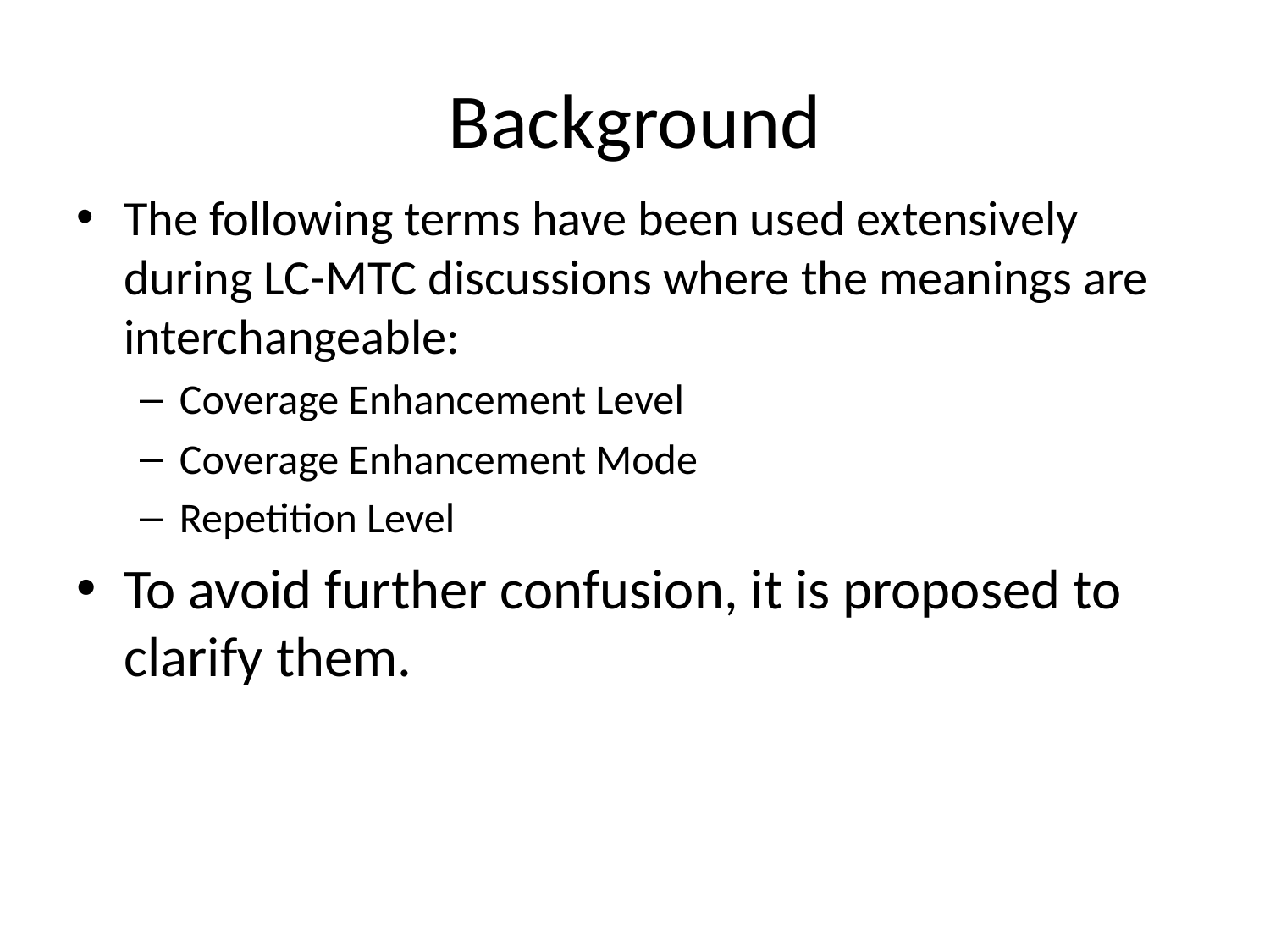

# Background
The following terms have been used extensively during LC-MTC discussions where the meanings are interchangeable:
Coverage Enhancement Level
Coverage Enhancement Mode
Repetition Level
To avoid further confusion, it is proposed to clarify them.